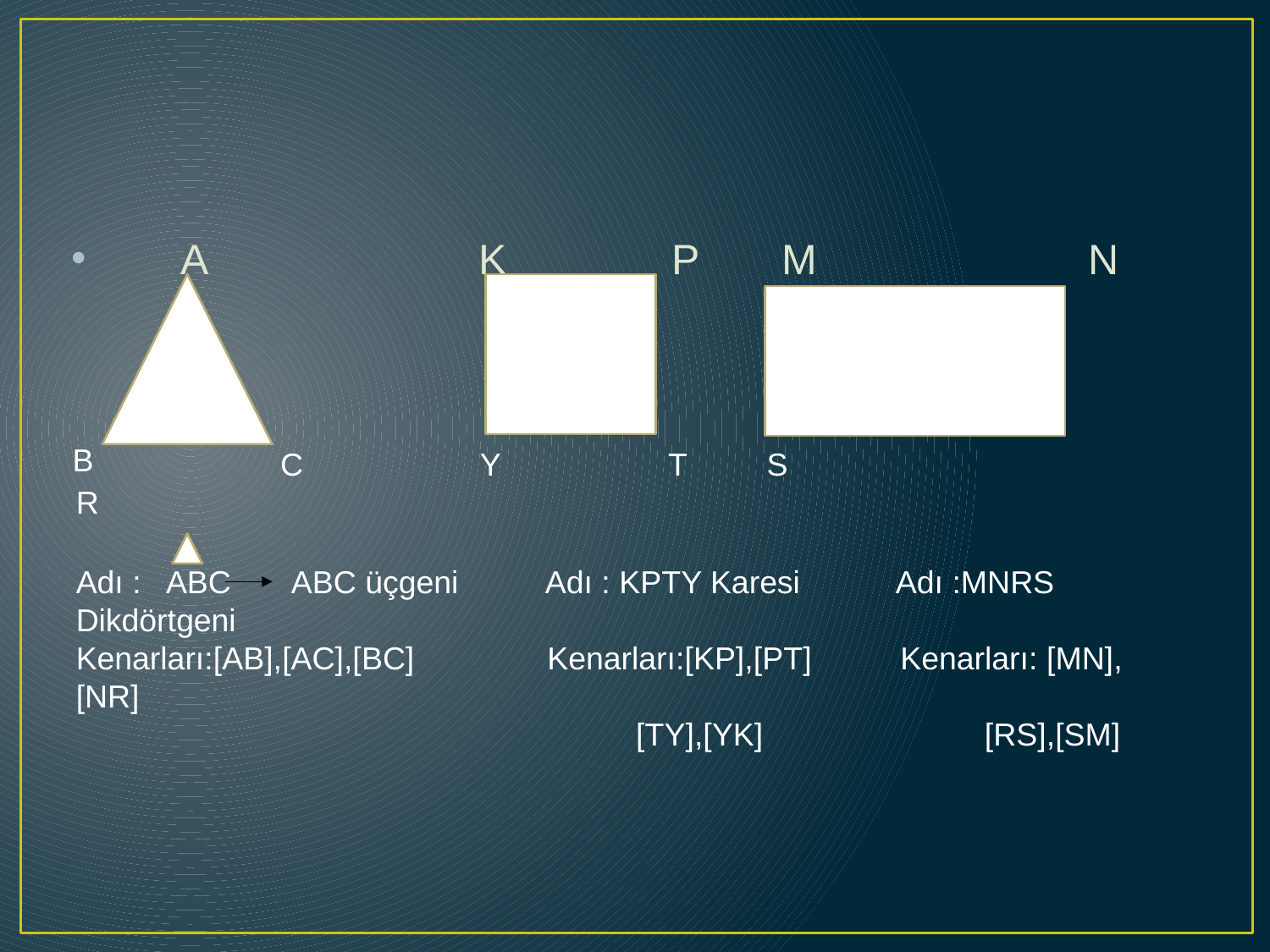

A                       K              P       M                       N

B
                       C                    Y                   T         S                                  R

Adı :   ABC       ABC üçgeni          Adı : KPTY Karesi           Adı :MNRS Dikdörtgeni
Kenarları:[AB],[AC],[BC]               Kenarları:[KP],[PT]          Kenarları: [MN],[NR]
                                                               [TY],[YK]                         [RS],[SM]